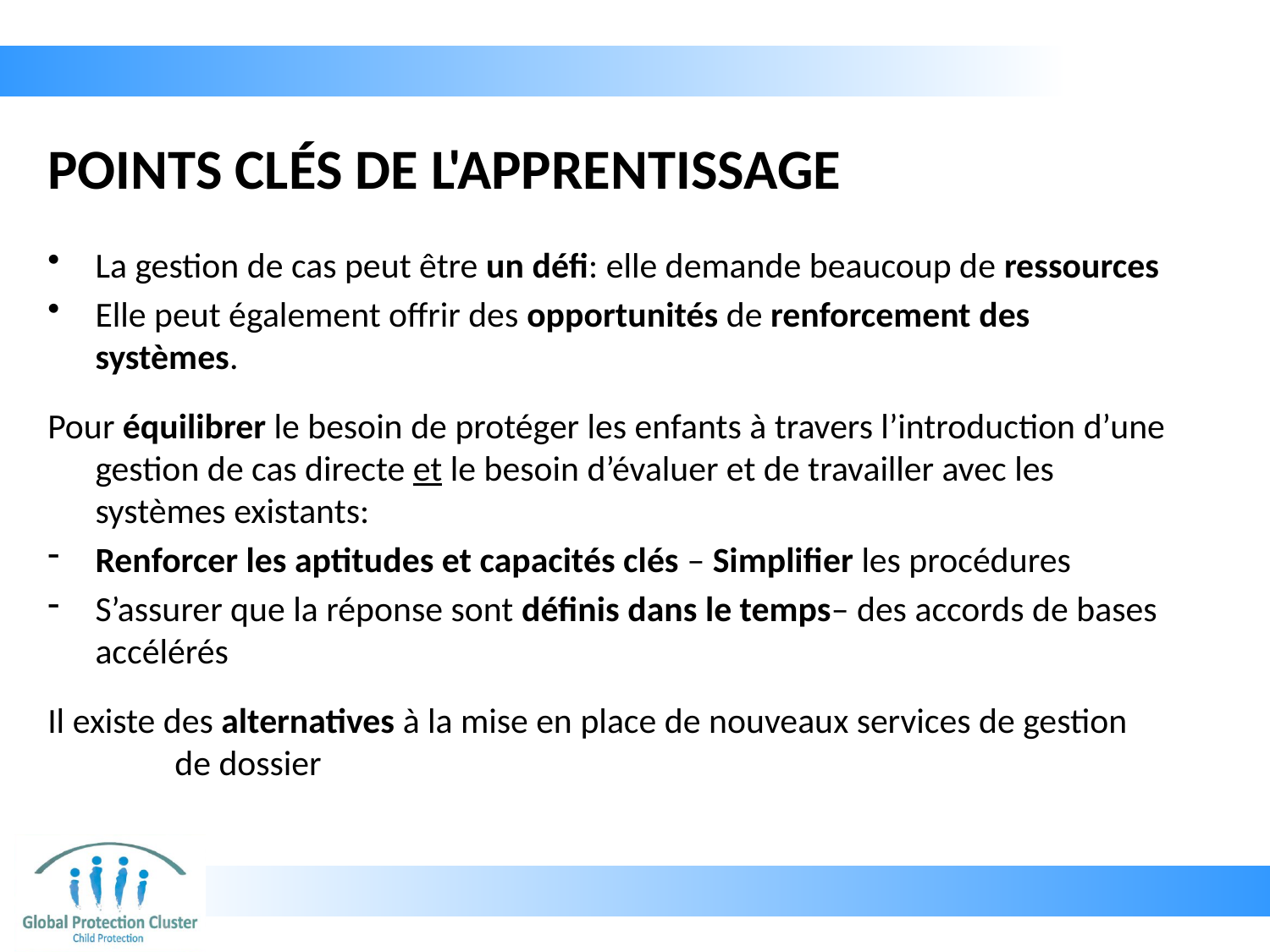

# POINTS CLÉS DE L'APPRENTISSAGE
La gestion de cas peut être un défi: elle demande beaucoup de ressources
Elle peut également offrir des opportunités de renforcement des systèmes.

Pour équilibrer le besoin de protéger les enfants à travers l’introduction d’une gestion de cas directe et le besoin d’évaluer et de travailler avec les systèmes existants:
Renforcer les aptitudes et capacités clés – Simplifier les procédures
S’assurer que la réponse sont définis dans le temps– des accords de bases accélérés

Il existe des alternatives à la mise en place de nouveaux services de gestion 	de dossier